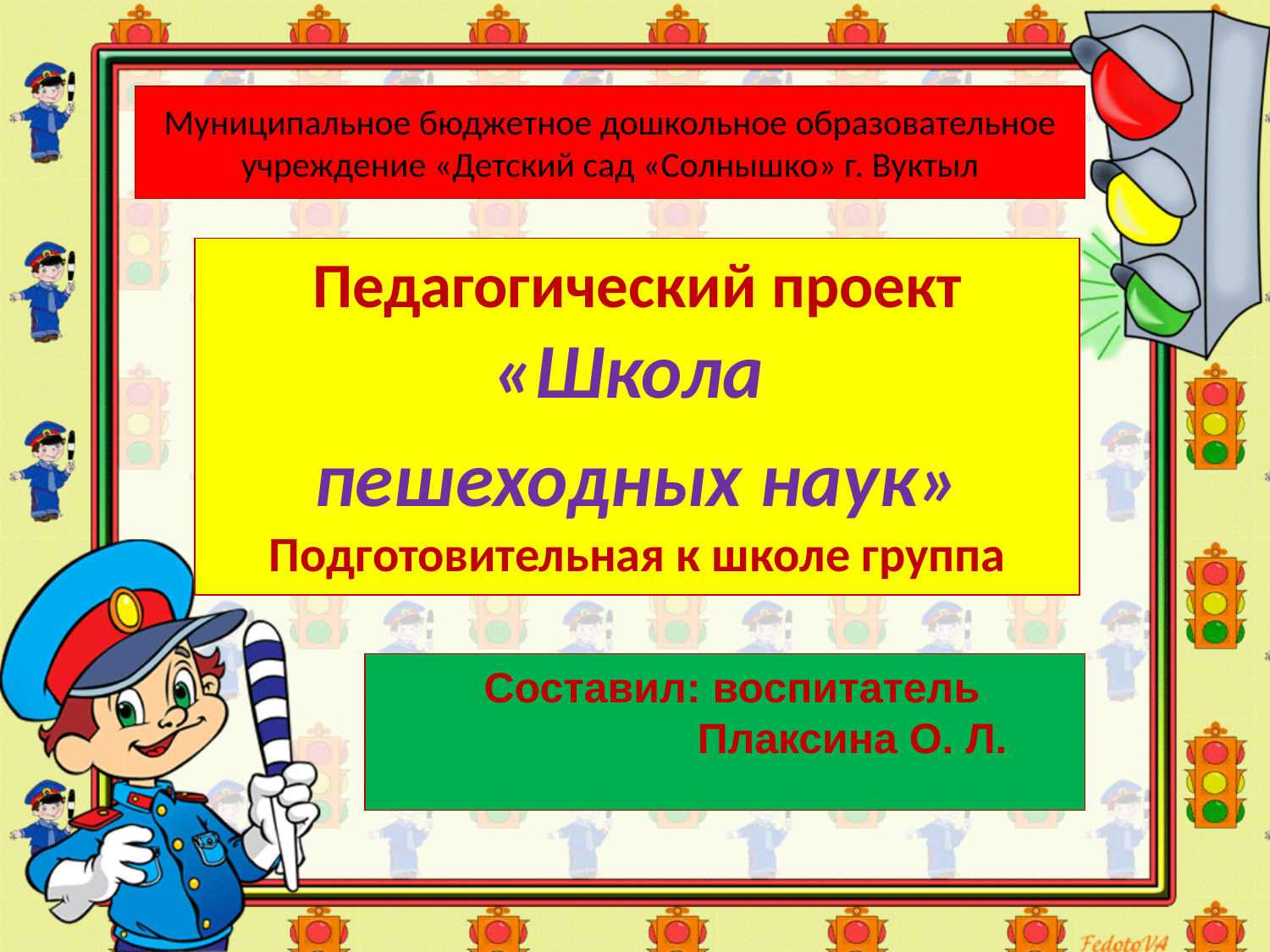

# Муниципальное бюджетное дошкольное образовательное учреждение «Детский сад «Солнышко» г. Вуктыл
Педагогический проект
«Школа
пешеходных наук»
Подготовительная к школе группа
         Составил: воспитатель
                           Плаксина О. Л.